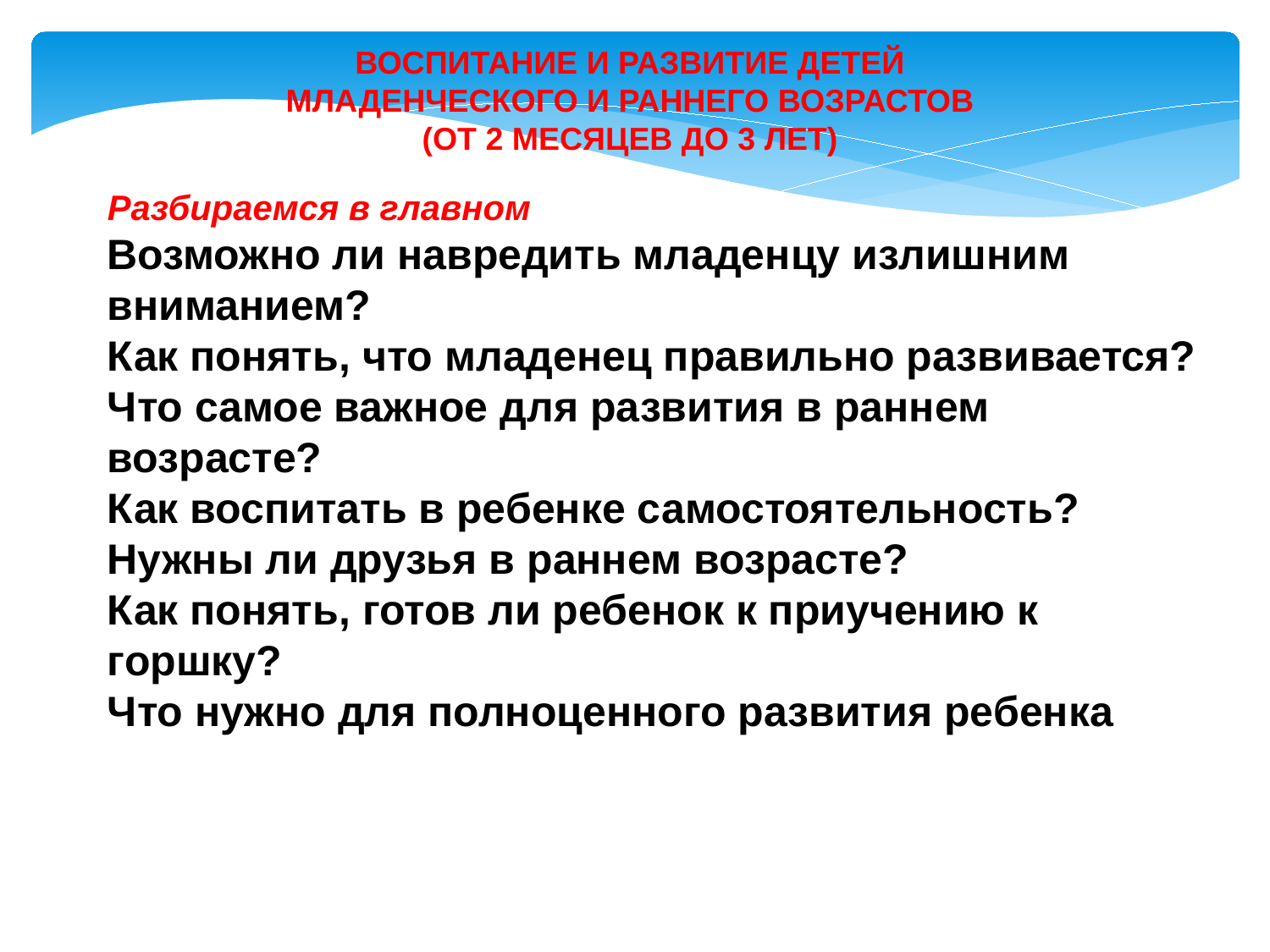

ВОСПИТАНИЕ И РАЗВИТИЕ ДЕТЕЙ
МЛАДЕНЧЕСКОГО И РАННЕГО ВОЗРАСТОВ
(ОТ 2 МЕСЯЦЕВ ДО 3 ЛЕТ)
Разбираемся в главном
Возможно ли навредить младенцу излишним вниманием?
Как понять, что младенец правильно развивается?
Что самое важное для развития в раннем возрасте?
Как воспитать в ребенке самостоятельность?
Нужны ли друзья в раннем возрасте?
Как понять, готов ли ребенок к приучению к горшку?
Что нужно для полноценного развития ребенка